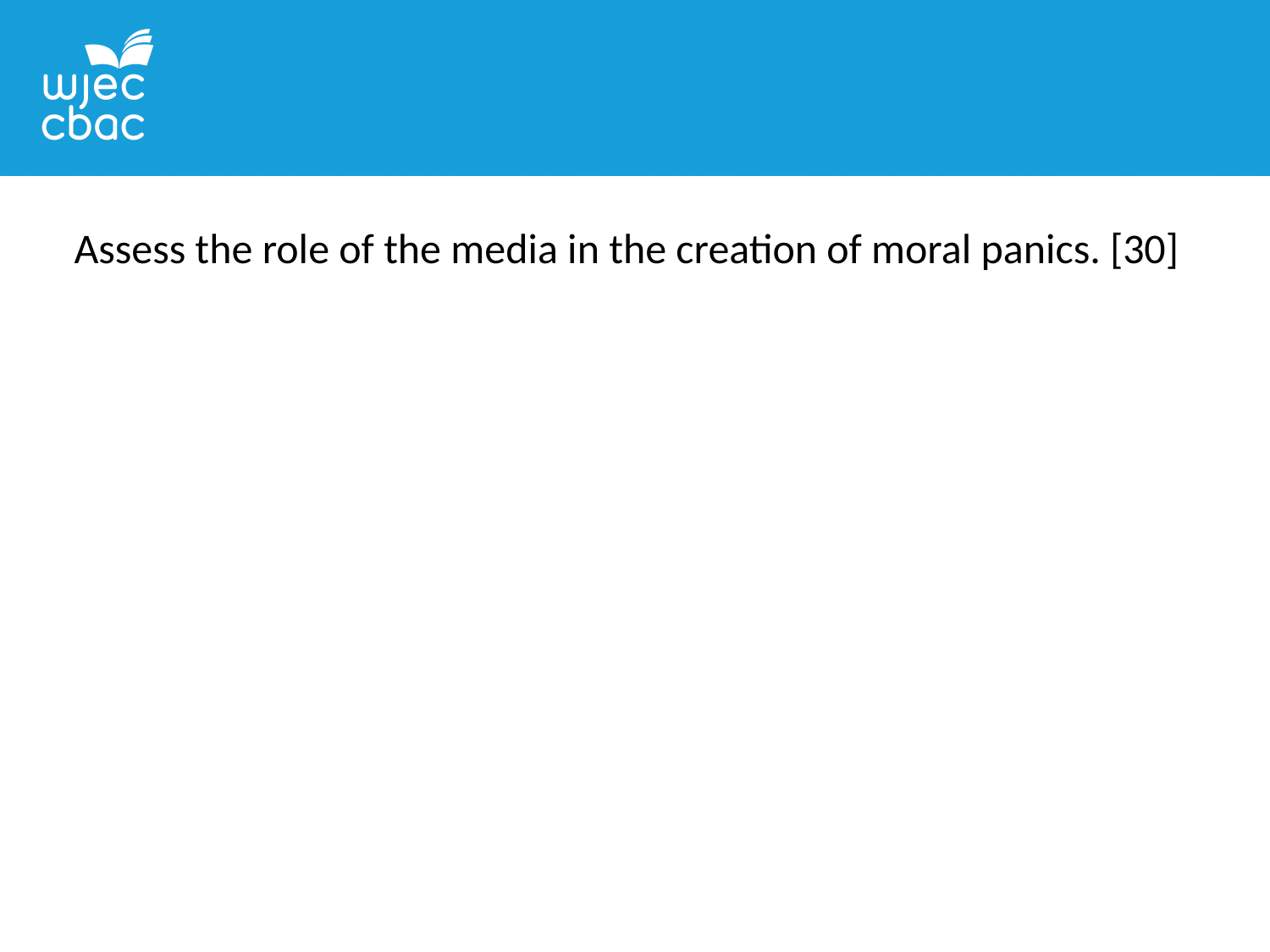

Assess the role of the media in the creation of moral panics. [30]